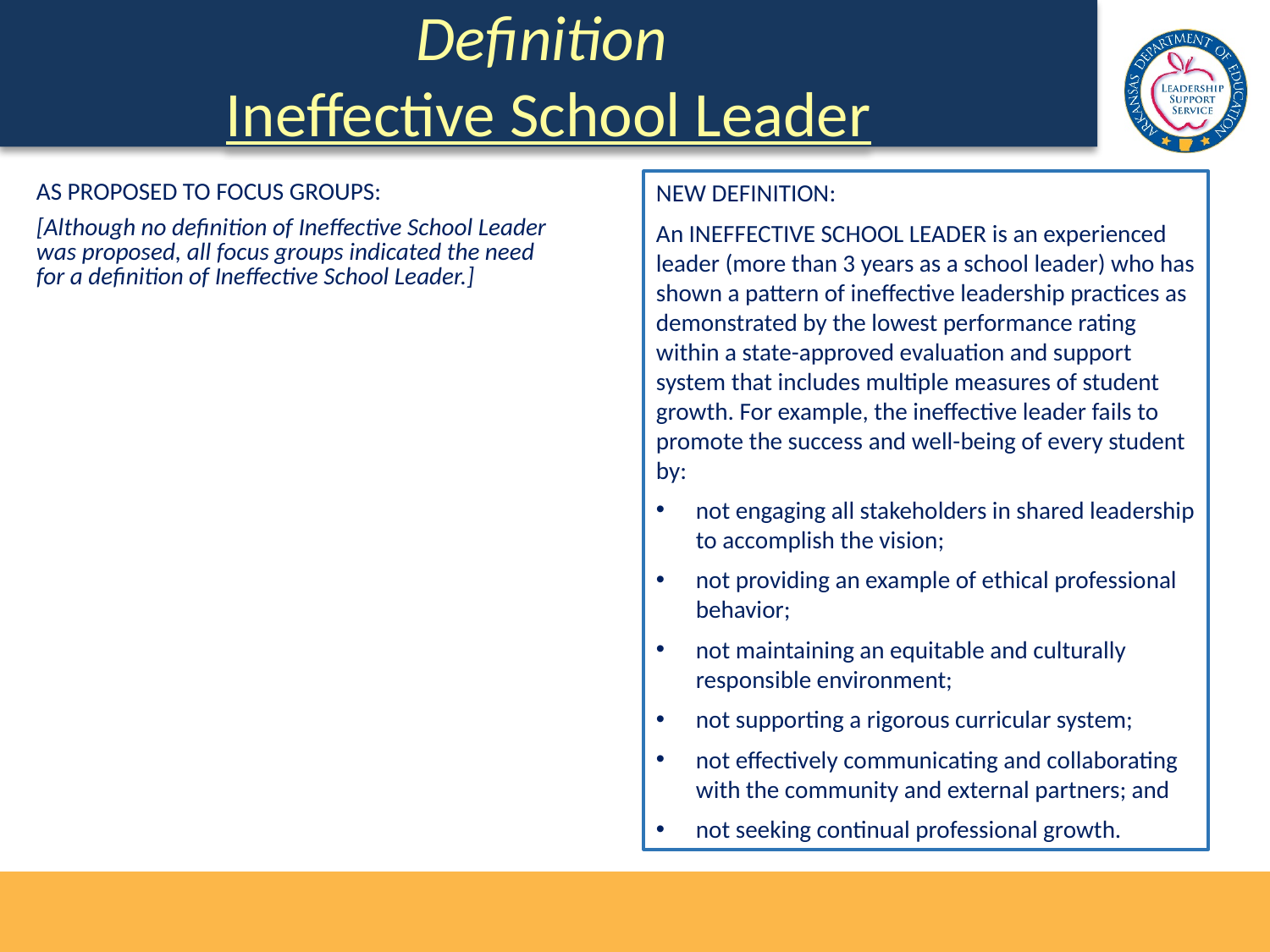

Definition
Ineffective School Leader
NEW DEFINITION:
An INEFFECTIVE SCHOOL LEADER is an experienced leader (more than 3 years as a school leader) who has shown a pattern of ineffective leadership practices as demonstrated by the lowest performance rating within a state-approved evaluation and support system that includes multiple measures of student growth. For example, the ineffective leader fails to promote the success and well-being of every student by:
not engaging all stakeholders in shared leadership to accomplish the vision;
not providing an example of ethical professional behavior;
not maintaining an equitable and culturally responsible environment;
not supporting a rigorous curricular system;
not effectively communicating and collaborating with the community and external partners; and
not seeking continual professional growth.

| AS PROPOSED TO FOCUS GROUPS: [Although no definition of Ineffective School Leader was proposed, all focus groups indicated the need for a definition of Ineffective School Leader.] |
| --- |